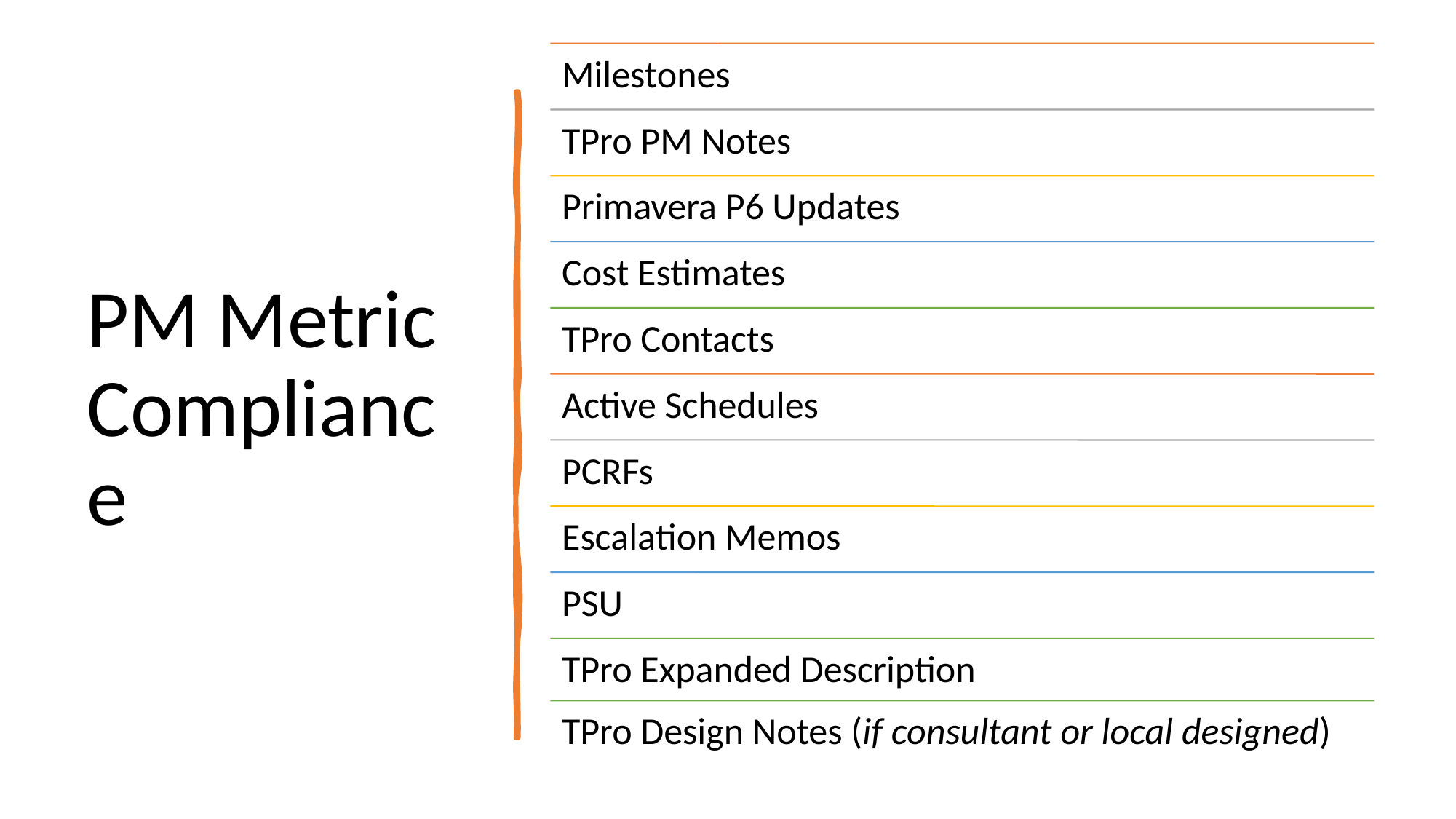

Milestones
# PM Metric Compliance

TPro PM Notes

Primavera P6 Updates

Cost Estimates

TPro Contacts

Active Schedules

PCRFs

Escalation Memos

PSU
TPro Expanded Description

TPro Design Notes (if consultant or local designed)